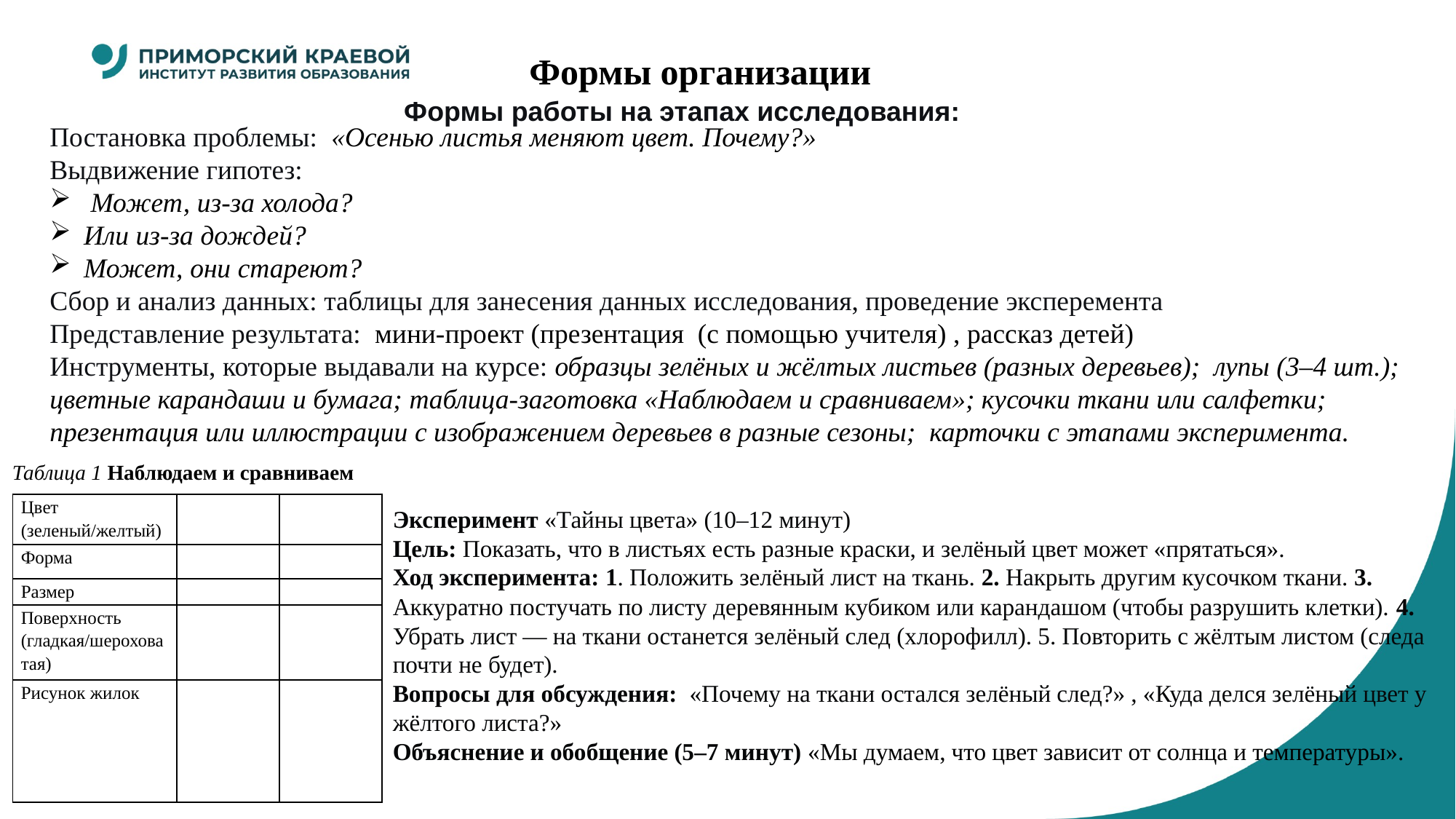

#
Формы организации
Формы работы на этапах исследования:
Постановка проблемы:  «Осенью листья меняют цвет. Почему?»
Выдвижение гипотез:
 Может, из‑за холода?
Или из‑за дождей?
Может, они стареют?
Сбор и анализ данных: таблицы для занесения данных исследования, проведение эксперемента
Представление результата:  мини-проект (презентация  (с помощью учителя) , рассказ детей)
Инструменты, которые выдавали на курсе: образцы зелёных и жёлтых листьев (разных деревьев);  лупы (3–4 шт.); цветные карандаши и бумага; таблица‑заготовка «Наблюдаем и сравниваем»; кусочки ткани или салфетки; презентация или иллюстрации с изображением деревьев в разные сезоны;  карточки с этапами эксперимента.
Таблица 1 Наблюдаем и сравниваем
| Цвет (зеленый/желтый) |  |  |
| --- | --- | --- |
| Форма |  |  |
| Размер |  |  |
| Поверхность (гладкая/шероховатая) |  |  |
| Рисунок жилок |  |  |
Эксперимент «Тайны цвета» (10–12 минут)
Цель: Показать, что в листьях есть разные краски, и зелёный цвет может «прятаться».
Ход эксперимента: 1. Положить зелёный лист на ткань. 2. Накрыть другим кусочком ткани. 3. Аккуратно постучать по листу деревянным кубиком или карандашом (чтобы разрушить клетки). 4. Убрать лист — на ткани останется зелёный след (хлорофилл). 5. Повторить с жёлтым листом (следа почти не будет).
Вопросы для обсуждения:  «Почему на ткани остался зелёный след?» , «Куда делся зелёный цвет у жёлтого листа?»
Объяснение и обобщение (5–7 минут) «Мы думаем, что цвет зависит от солнца и температуры».